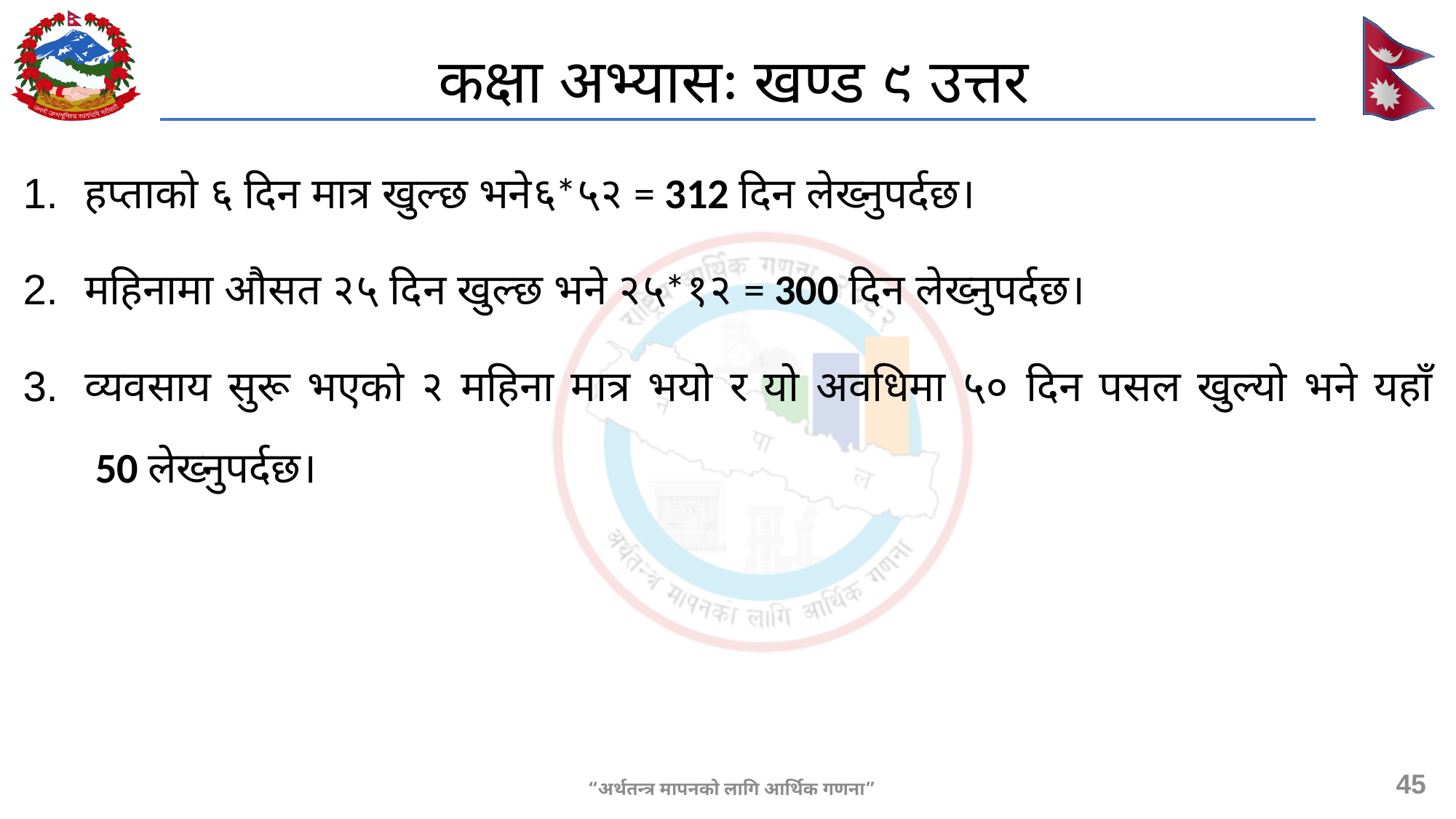

# कक्षा अभ्यासः खण्ड ९ उत्तर
हप्ताको ६ दिन मात्र खुल्छ भने६*५२ = 312 दिन लेख्नुपर्दछ।
महिनामा औसत २५ दिन खुल्छ भने २५*१२ = 300 दिन लेख्नुपर्दछ।
व्यवसाय सुरू भएको २ महिना मात्र भयो र यो अवधिमा ५० दिन पसल खुल्यो भने यहाँ  50 लेख्नुपर्दछ।

45
“अर्थतन्त्र मापनको लागि आर्थिक गणना”